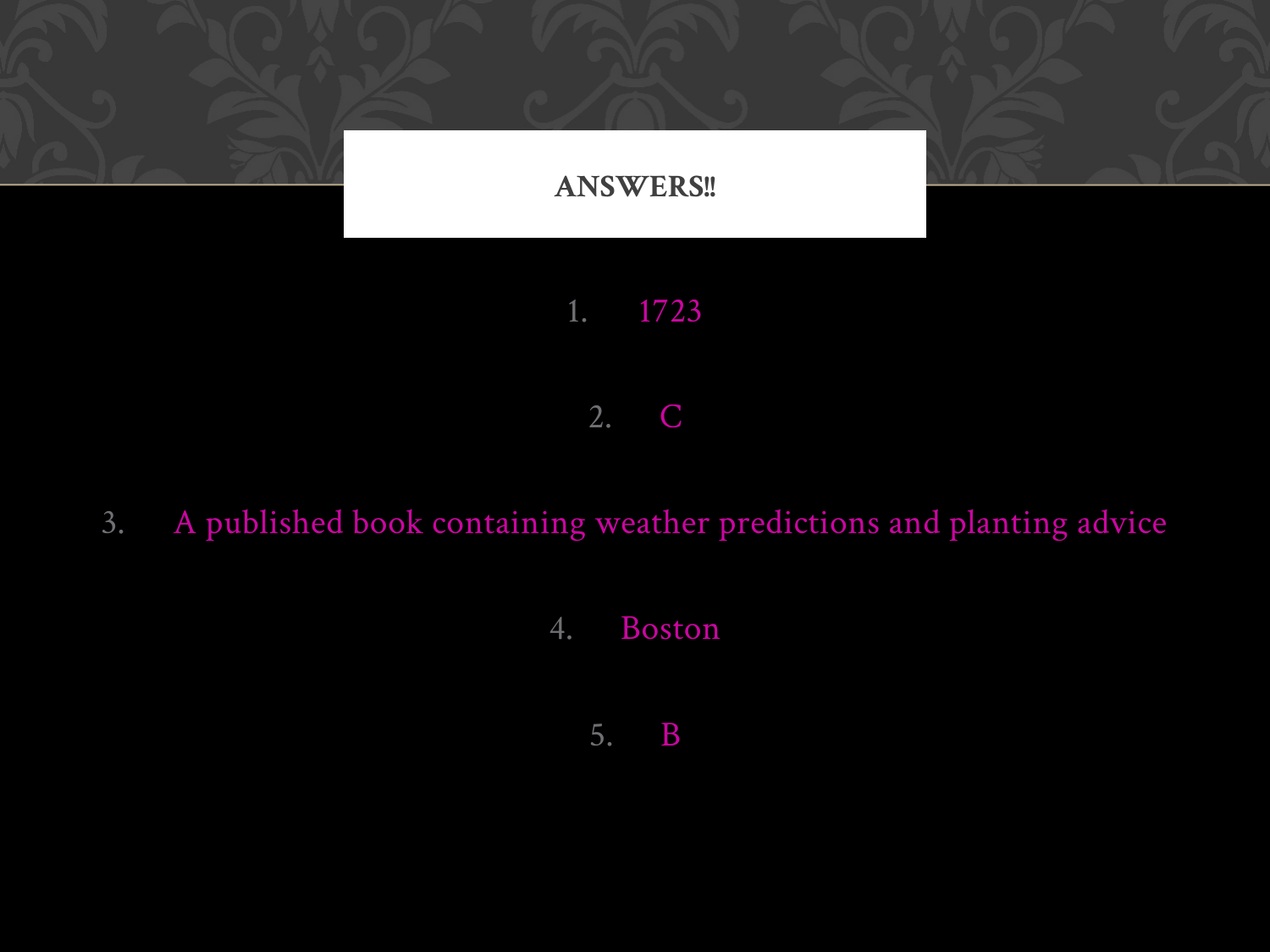

# Answers!!
1723

C

A published book containing weather predictions and planting advice

Boston

B